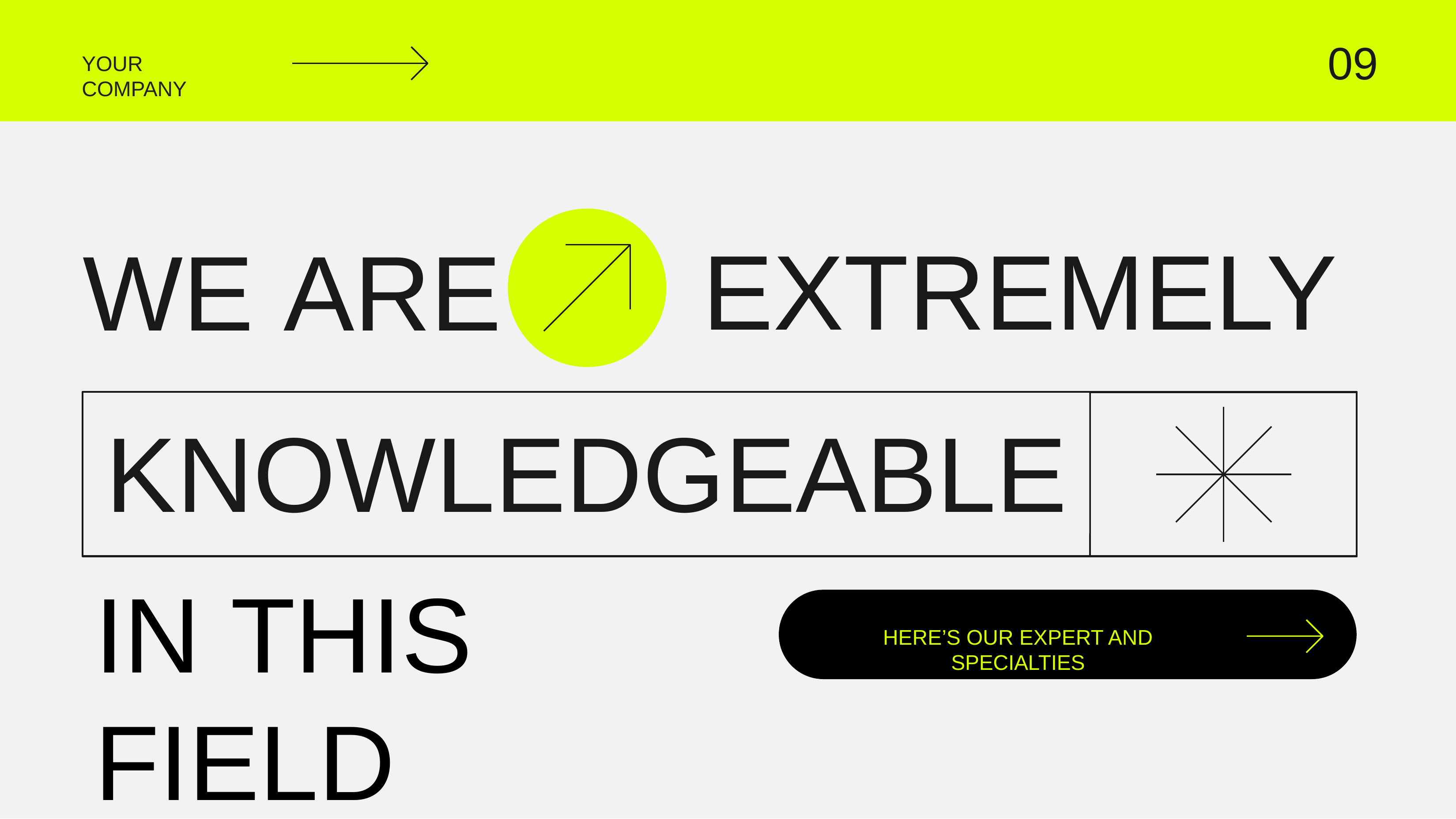

09

YOUR COMPANY

EXTREMELY
WE ARE

KNOWLEDGEABLE
IN THIS FIELD

HERE’S OUR EXPERT AND SPECIALTIES